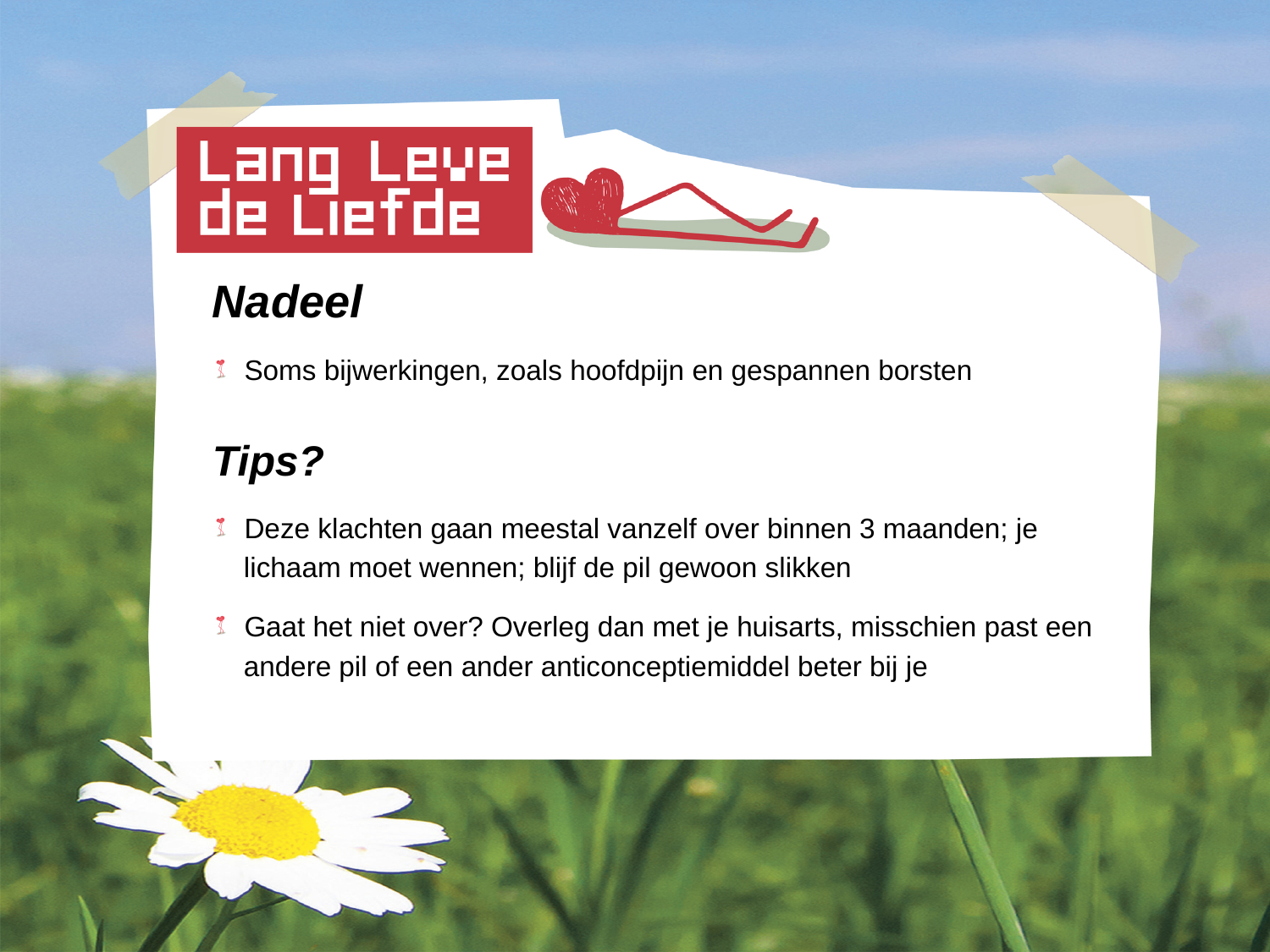

Nadeel

  Soms bijwerkingen, zoals hoofdpijn en gespannen borsten

Tips?

  Deze klachten gaan meestal vanzelf over binnen 3 maanden; je
    lichaam moet wennen; blijf de pil gewoon slikken

  Gaat het niet over? Overleg dan met je huisarts, misschien past een
    andere pil of een ander anticonceptiemiddel beter bij je